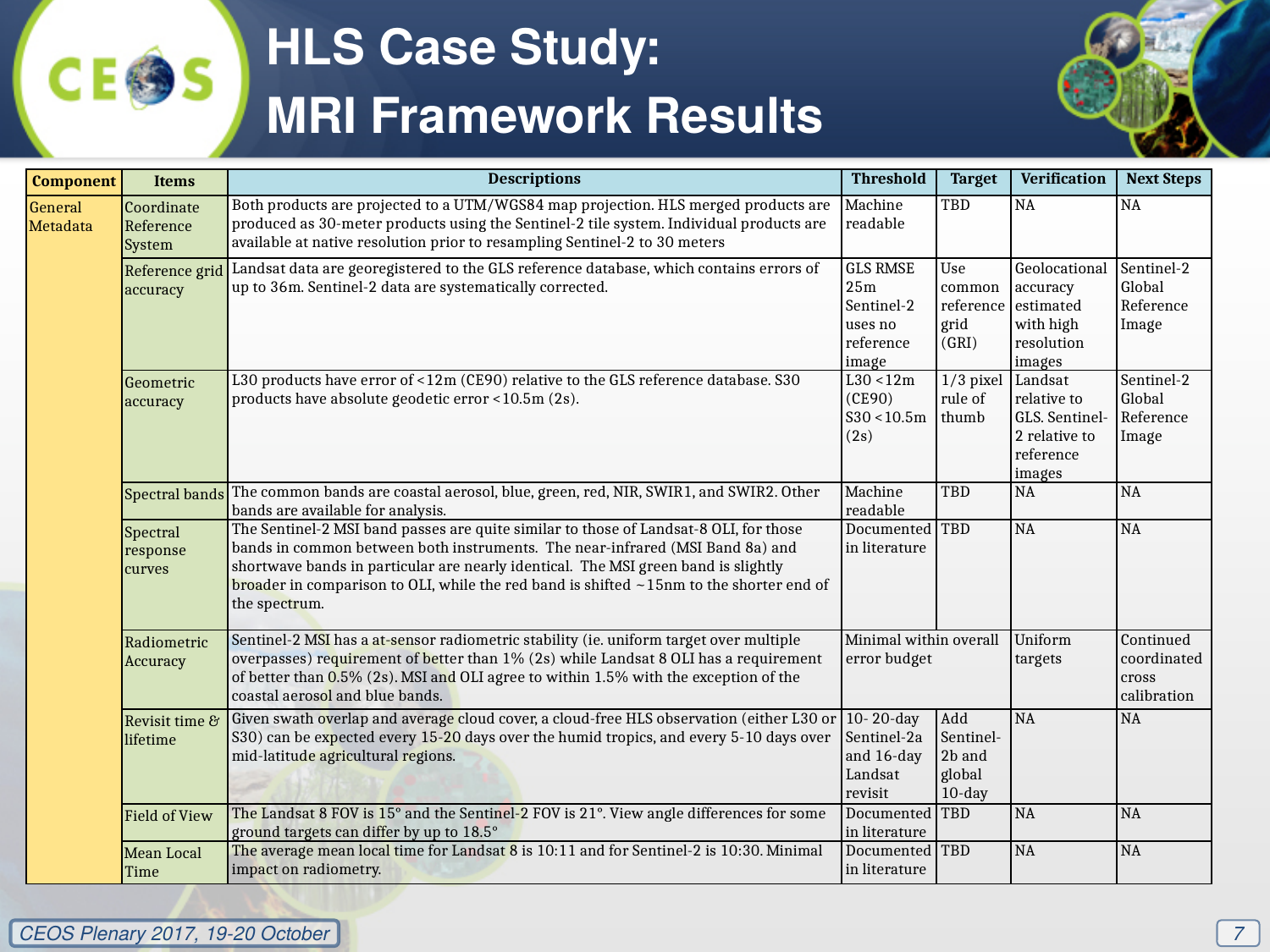

HLS Case Study:
MRI Framework Results
| Component | Items | Descriptions | Threshold | Target | Verification | Next Steps |
| --- | --- | --- | --- | --- | --- | --- |
| General Metadata | Coordinate Reference System | Both products are projected to a UTM/WGS84 map projection. HLS merged products are produced as 30-meter products using the Sentinel-2 tile system. Individual products are available at native resolution prior to resampling Sentinel-2 to 30 meters | Machine readable | TBD | NA | NA |
|  | Reference grid accuracy | Landsat data are georegistered to the GLS reference database, which contains errors of up to 36m. Sentinel-2 data are systematically corrected. | GLS RMSE 25m Sentinel-2 uses no reference image | Use common reference grid (GRI) | Geolocational accuracy estimated with high resolution images | Sentinel-2 Global Reference Image |
|  | Geometric accuracy | L30 products have error of <12m (CE90) relative to the GLS reference database. S30 products have absolute geodetic error <10.5m (2s). | L30 <12m (CE90) S30 <10.5m (2s) | 1/3 pixel rule of thumb | Landsat relative to GLS. Sentinel-2 relative to reference images | Sentinel-2 Global Reference Image |
|  | Spectral bands | The common bands are coastal aerosol, blue, green, red, NIR, SWIR1, and SWIR2. Other bands are available for analysis. | Machine readable | TBD | NA | NA |
|  | Spectral response curves | The Sentinel-2 MSI band passes are quite similar to those of Landsat-8 OLI, for those bands in common between both instruments. The near-infrared (MSI Band 8a) and shortwave bands in particular are nearly identical. The MSI green band is slightly broader in comparison to OLI, while the red band is shifted ~15nm to the shorter end of the spectrum. | Documented in literature | TBD | NA | NA |
|  | Radiometric Accuracy | Sentinel-2 MSI has a at-sensor radiometric stability (ie. uniform target over multiple overpasses) requirement of better than 1% (2s) while Landsat 8 OLI has a requirement of better than 0.5% (2s). MSI and OLI agree to within 1.5% with the exception of the coastal aerosol and blue bands. | Minimal within overall error budget |  | Uniform targets | Continued coordinated cross calibration |
|  | Revisit time & lifetime | Given swath overlap and average cloud cover, a cloud-free HLS observation (either L30 or S30) can be expected every 15-20 days over the humid tropics, and every 5-10 days over mid-latitude agricultural regions. | 10- 20-day Sentinel-2a and 16-day Landsat revisit | Add Sentinel-2b and global 10-day | NA | NA |
|  | Field of View | The Landsat 8 FOV is 15° and the Sentinel-2 FOV is 21°. View angle differences for some ground targets can differ by up to 18.5° | Documented in literature | TBD | NA | NA |
|  | Mean Local Time | The average mean local time for Landsat 8 is 10:11 and for Sentinel-2 is 10:30. Minimal impact on radiometry. | Documented in literature | TBD | NA | NA |
7